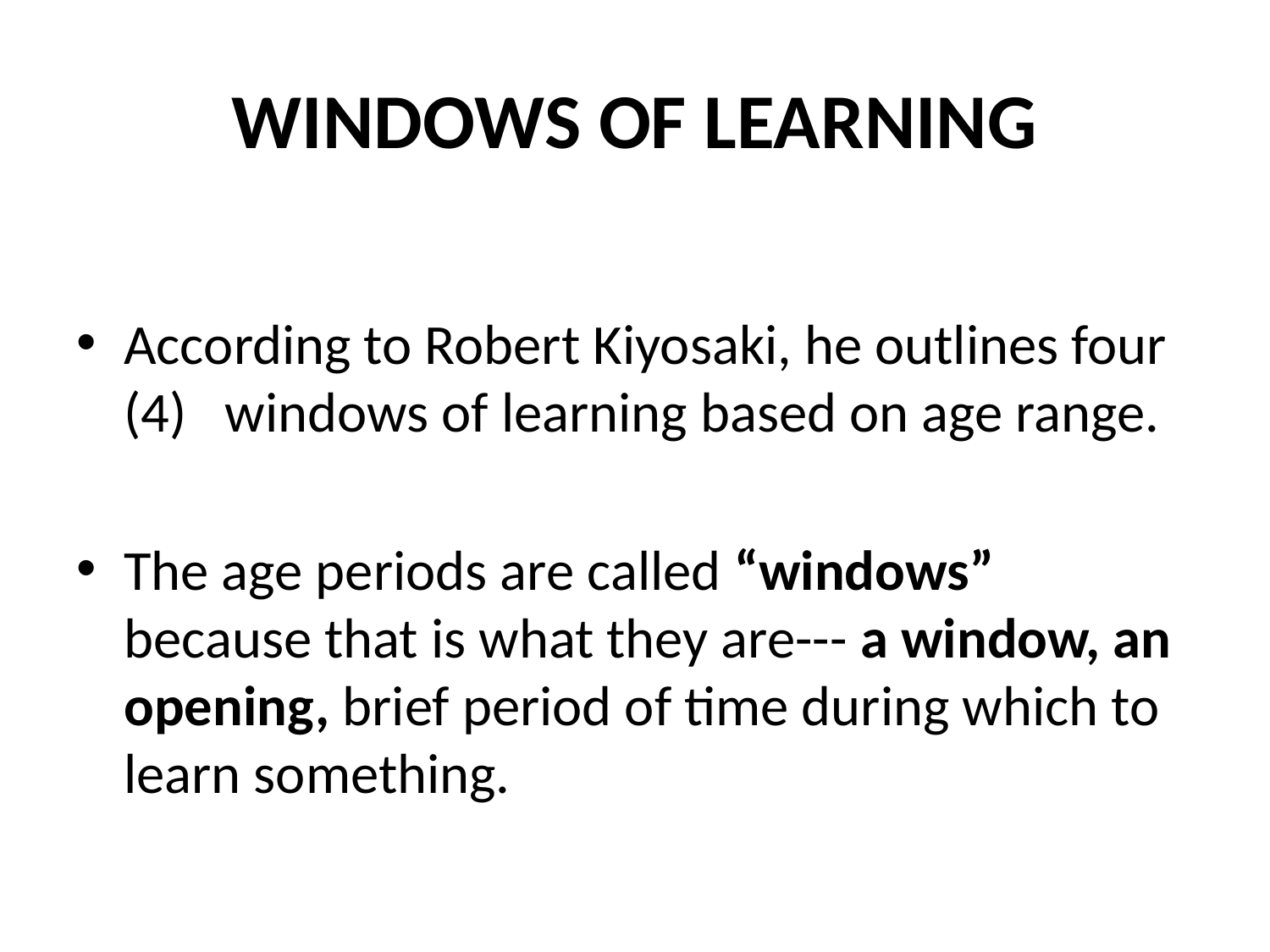

# WINDOWS OF LEARNING

According to Robert Kiyosaki, he outlines four (4)   windows of learning based on age range.

The age periods are called “windows” because that is what they are--- a window, an opening, brief period of time during which to learn something.